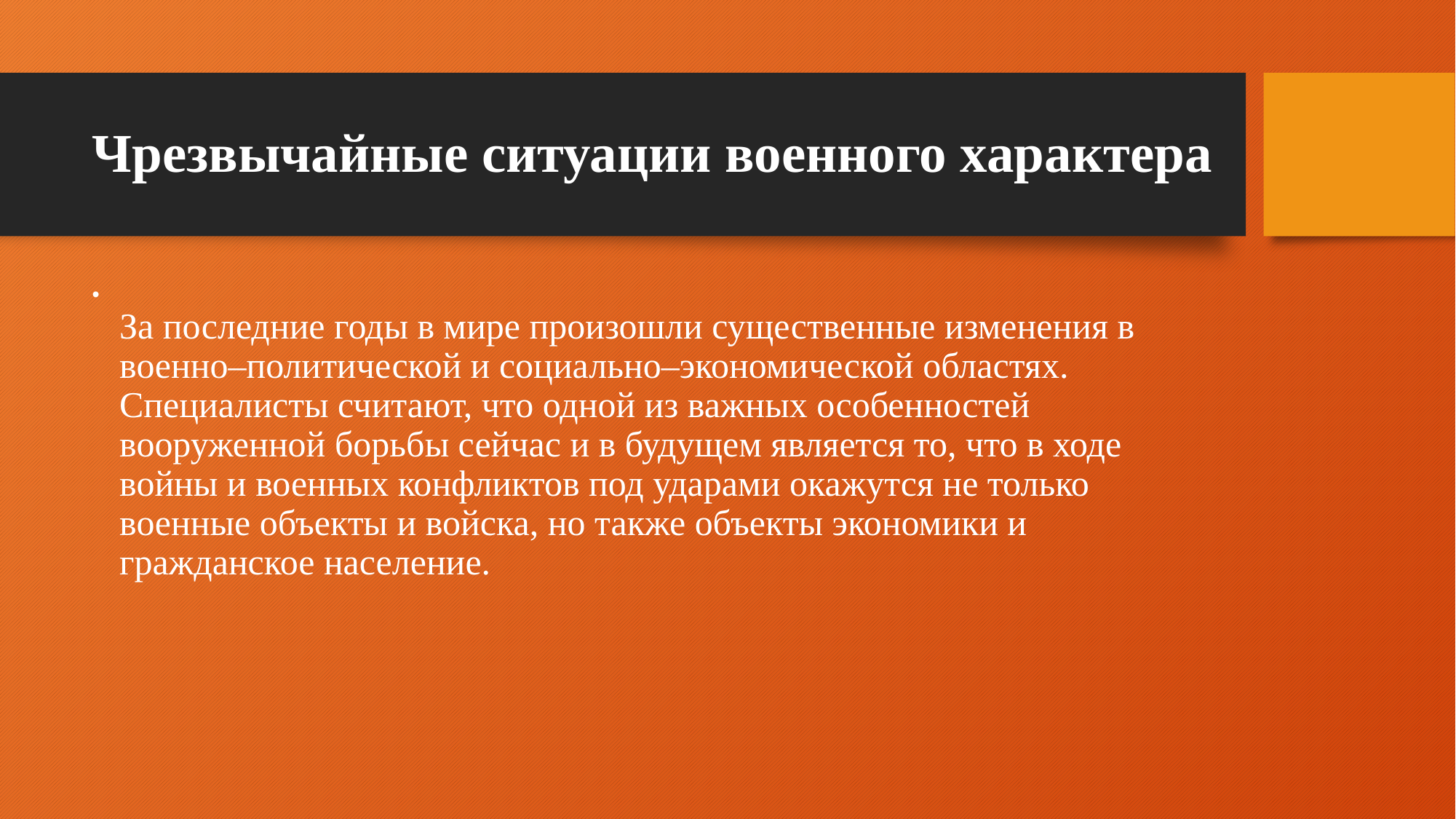

# Чрезвычайные ситуации военного характера
За последние годы в мире произошли существенные изменения в военно–политической и социально–экономической областях. Специалисты считают, что одной из важных особенностей вооруженной борьбы сейчас и в будущем является то, что в ходе войны и военных конфликтов под ударами окажутся не только военные объекты и войска, но также объекты экономики и гражданское население.